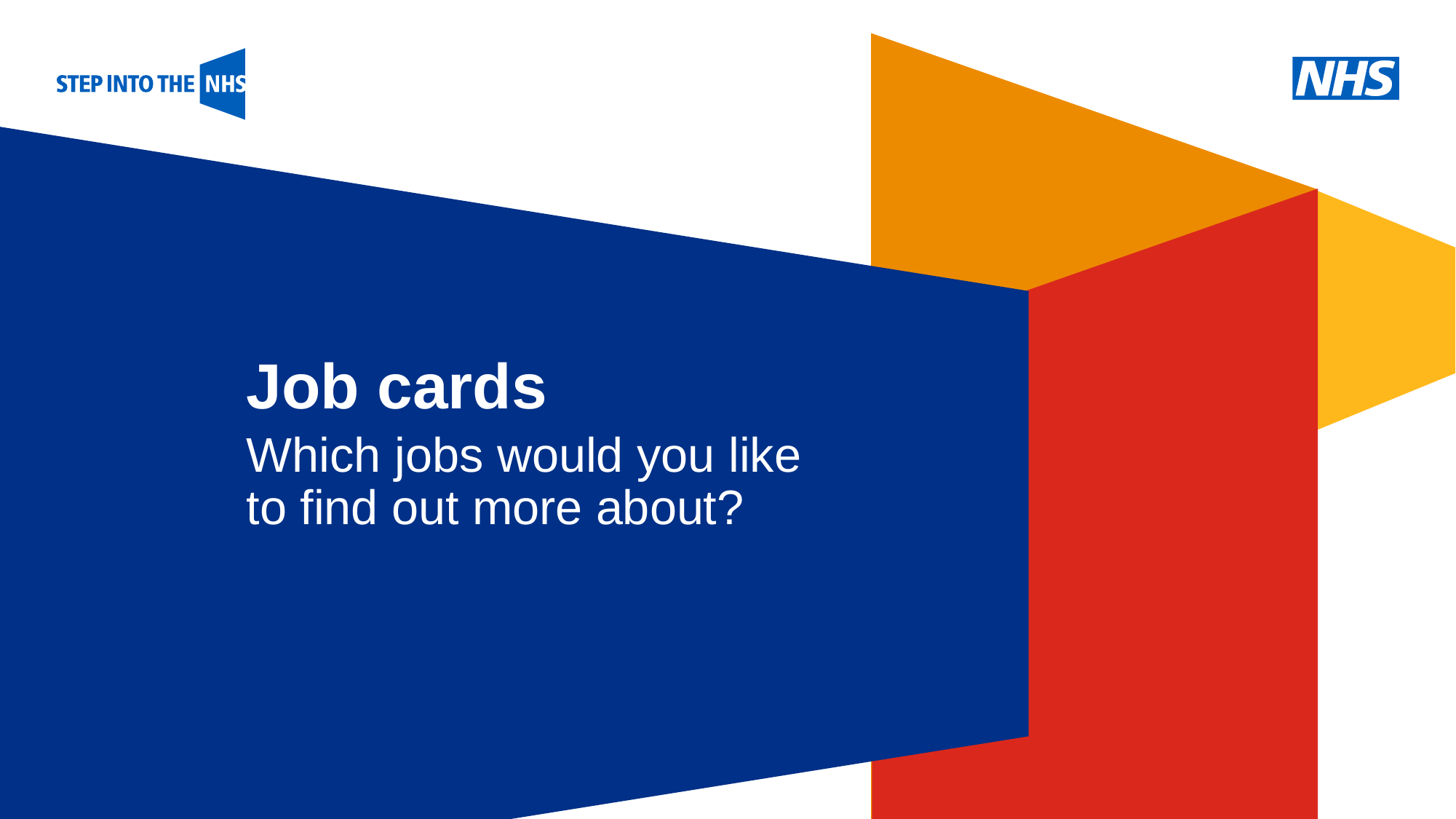

Job cards
Which jobs would you like
to find out more about?